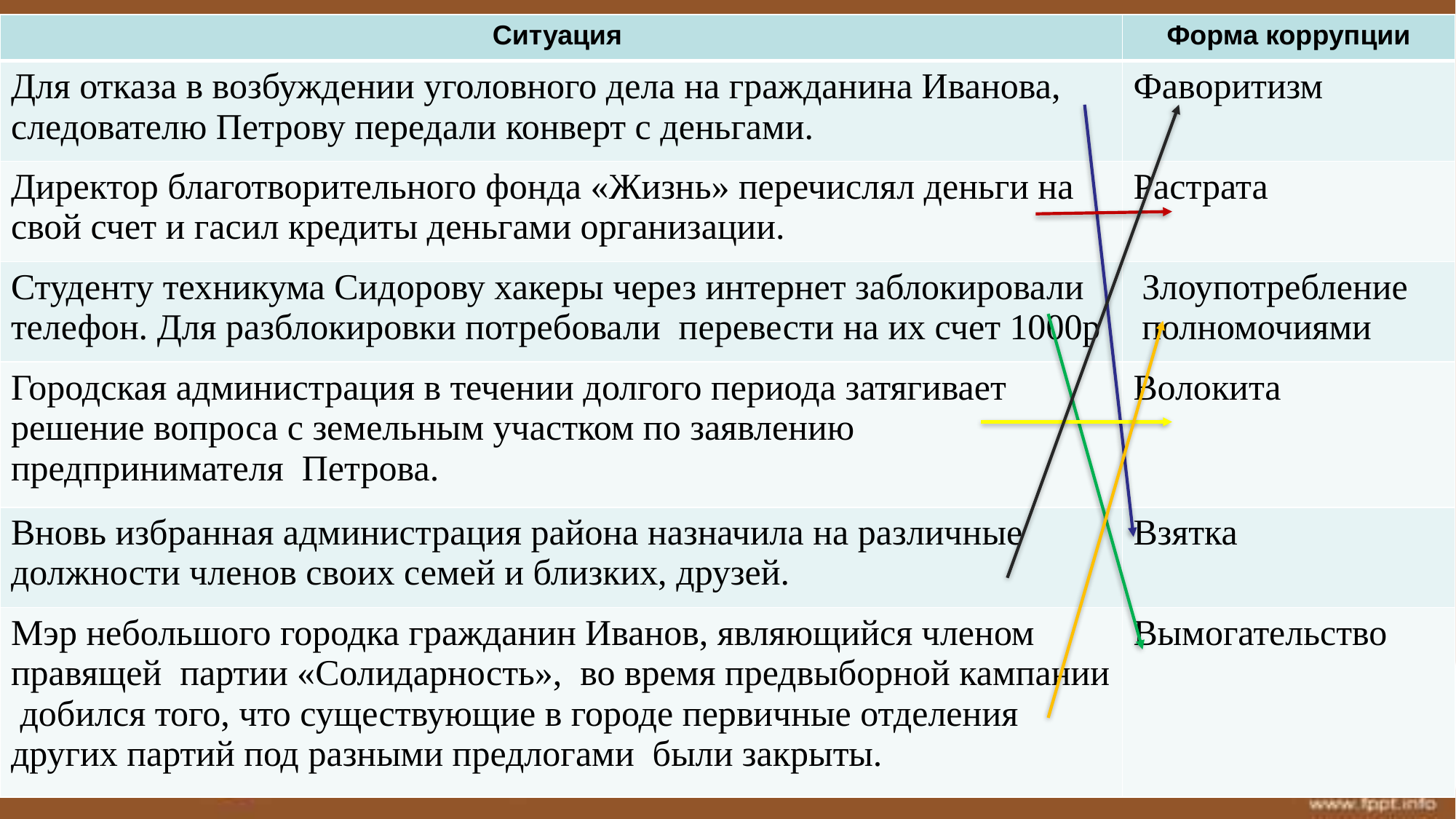

| Ситуация | Форма коррупции |
| --- | --- |
| Для отказа в возбуждении уголовного дела на гражданина Иванова, следователю Петрову передали конверт с деньгами. | Фаворитизм |
| Директор благотворительного фонда «Жизнь» перечислял деньги на свой счет и гасил кредиты деньгами организации. | Растрата |
| Студенту техникума Сидорову хакеры через интернет заблокировали телефон. Для разблокировки потребовали перевести на их счет 1000р | Злоупотребление полномочиями |
| Городская администрация в течении долгого периода затягивает решение вопроса с земельным участком по заявлению предпринимателя  Петрова. | Волокита |
| Вновь избранная администрация района назначила на различные должности членов своих семей и близких, друзей. | Взятка |
| Мэр небольшого городка гражданин Иванов, являющийся членом правящей  партии «Солидарность»,  во время предвыборной кампании  добился того, что существующие в городе первичные отделения других партий под разными предлогами  были закрыты. | Вымогательство |
#